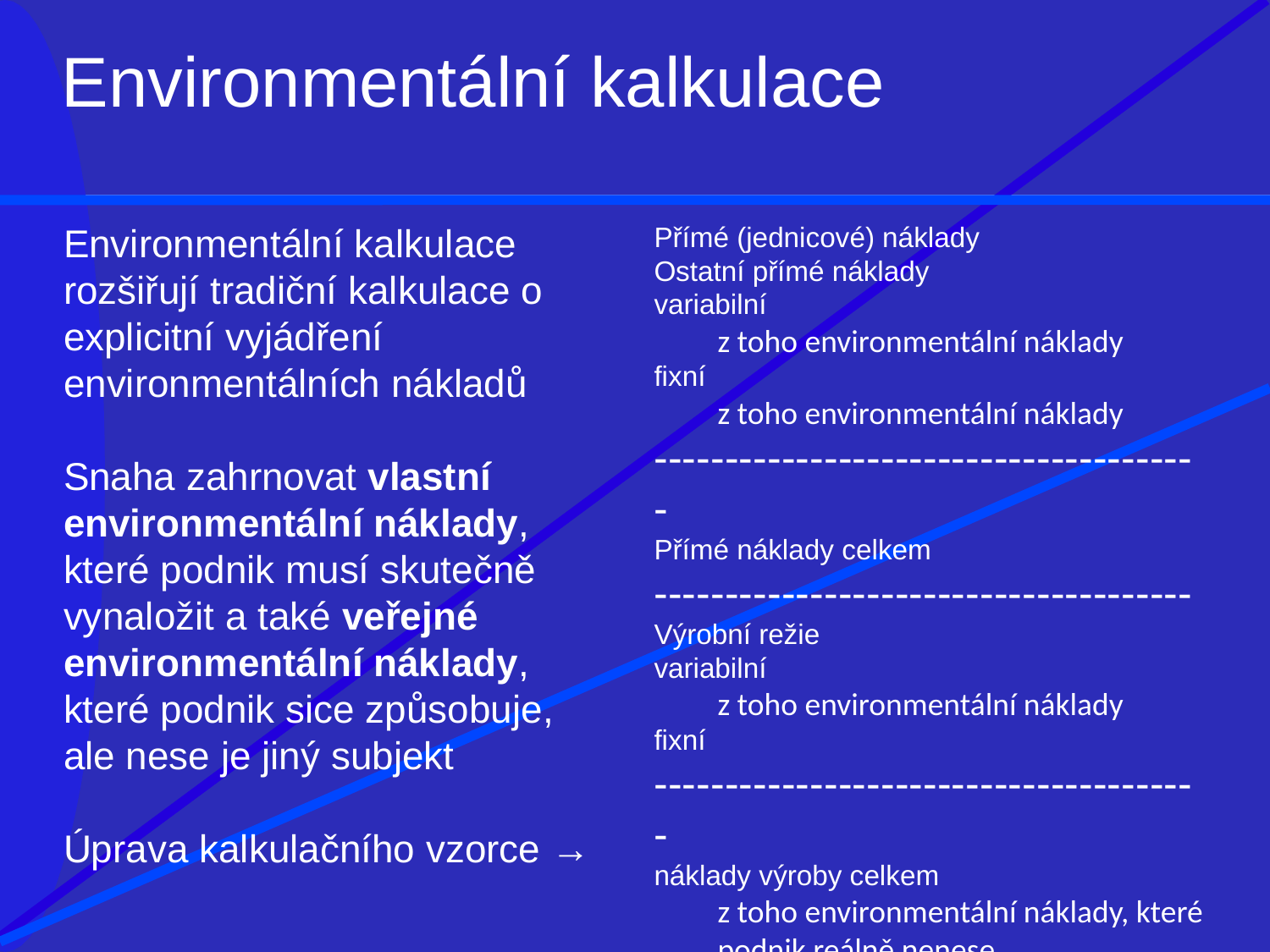

# Environmentální kalkulace
Environmentální kalkulace rozšiřují tradiční kalkulace o explicitní vyjádření environmentálních nákladů

Snaha zahrnovat vlastní environmentální náklady, které podnik musí skutečně vynaložit a také veřejné environmentální náklady, které podnik sice způsobuje, ale nese je jiný subjekt

Úprava kalkulačního vzorce →

Přímé (jednicové) náklady
Ostatní přímé náklady
variabilní
z toho environmentální náklady
fixní
z toho environmentální náklady
---------------------------------------
Přímé náklady celkem
--------------------------------------
Výrobní režie
variabilní
z toho environmentální náklady
fixní
---------------------------------------
náklady výroby celkem
z toho environmentální náklady, které podnik reálně nenese